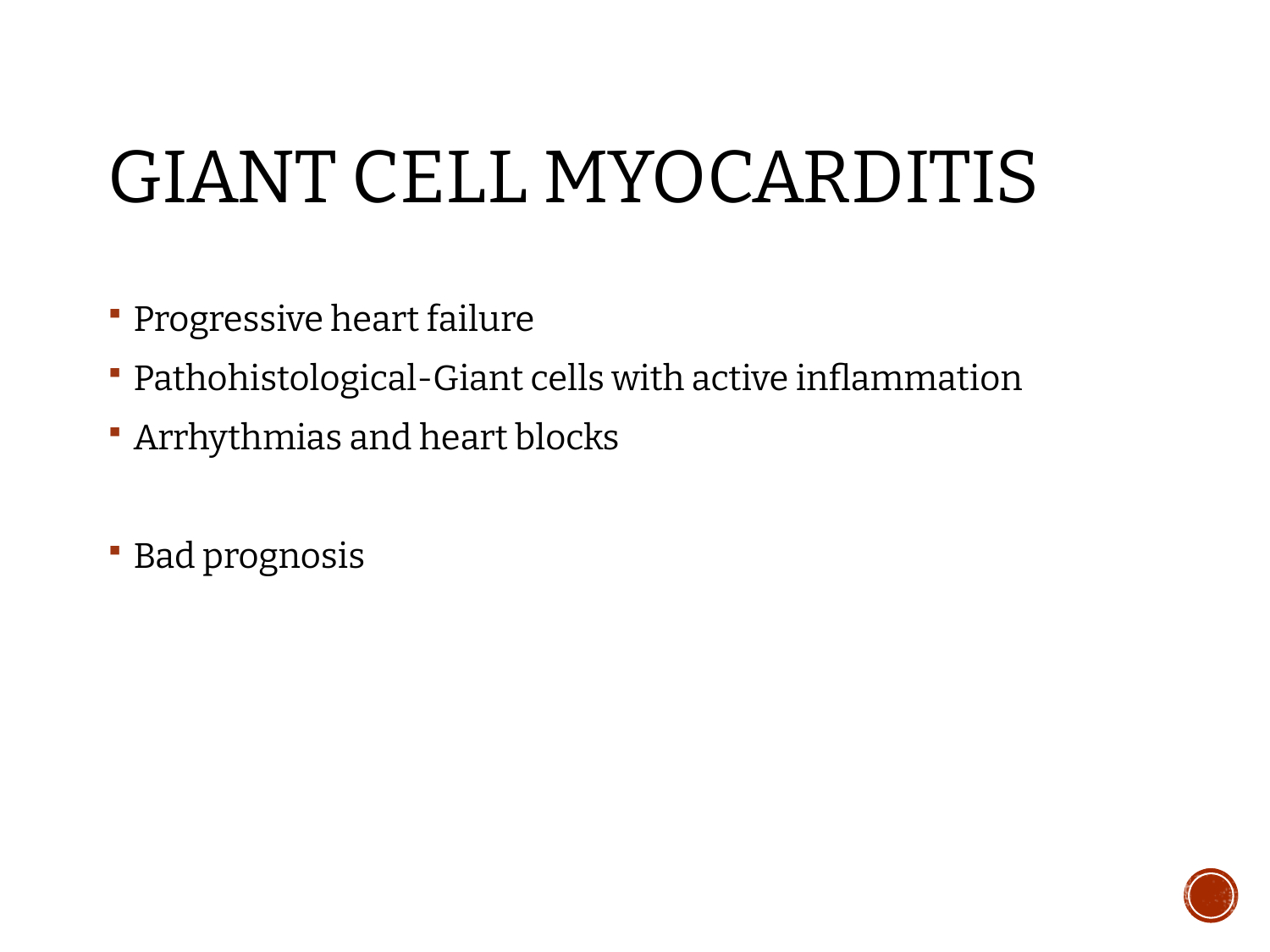

# GIANT CELL MYOCARDITIS
Progressive heart failure
Pathohistological-Giant cells with active inflammation
Arrhythmias and heart blocks

Bad prognosis